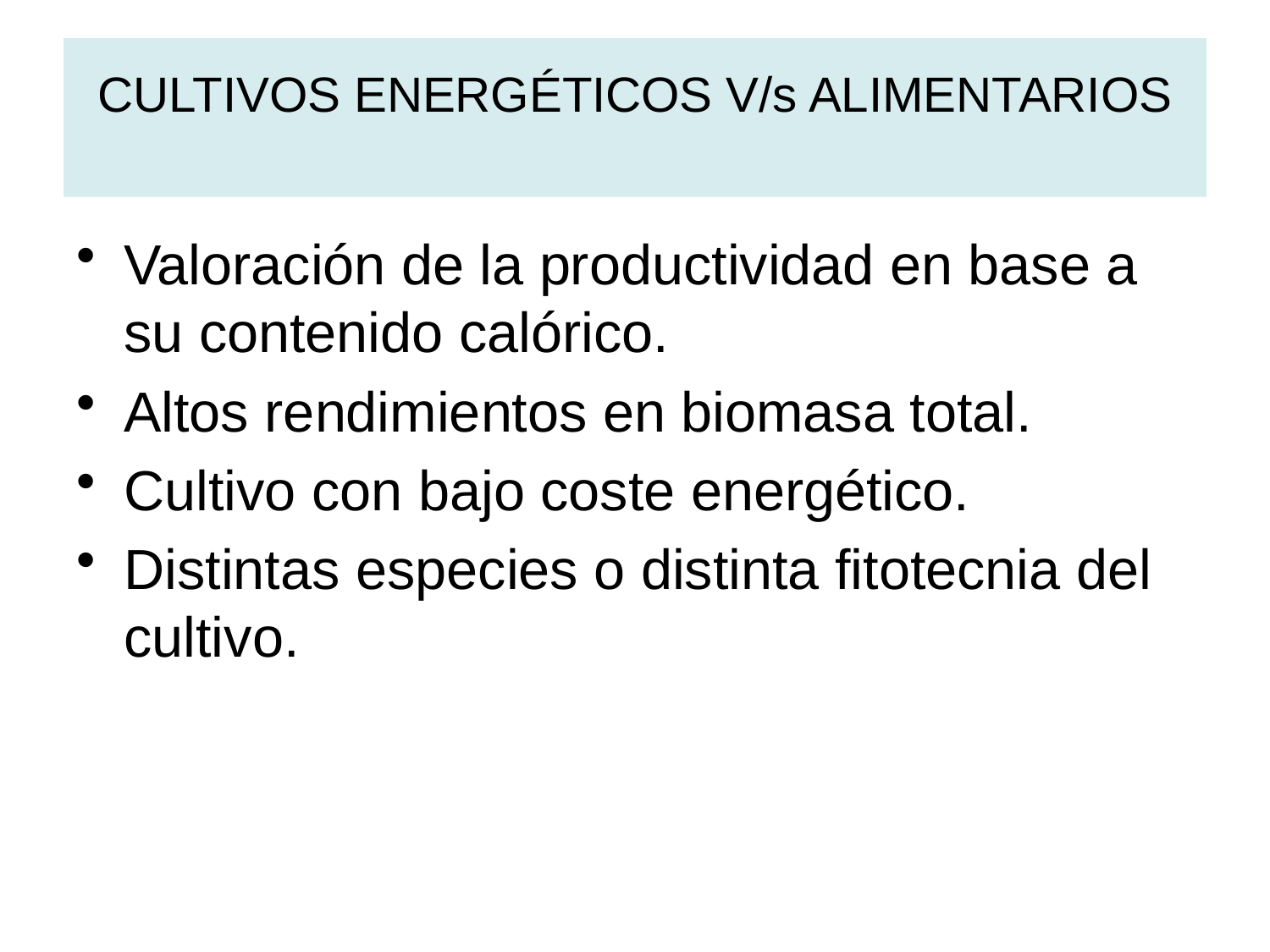

# CULTIVOS ENERGÉTICOS V/s ALIMENTARIOS
Valoración de la productividad en base a su contenido calórico.
Altos rendimientos en biomasa total.
Cultivo con bajo coste energético.
Distintas especies o distinta fitotecnia del cultivo.